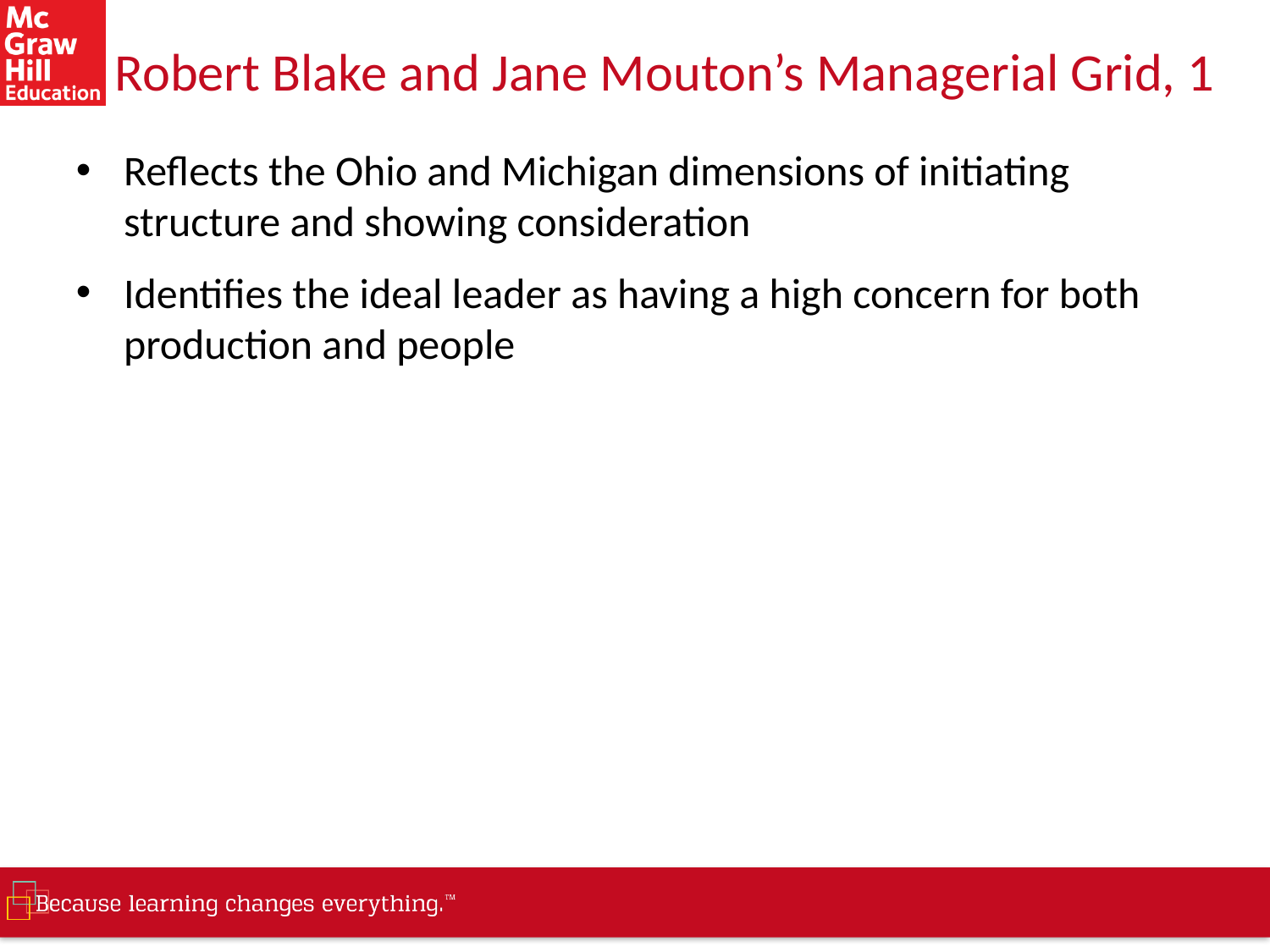

# Robert Blake and Jane Mouton’s Managerial Grid, 1
Reflects the Ohio and Michigan dimensions of initiating structure and showing consideration
Identifies the ideal leader as having a high concern for both production and people